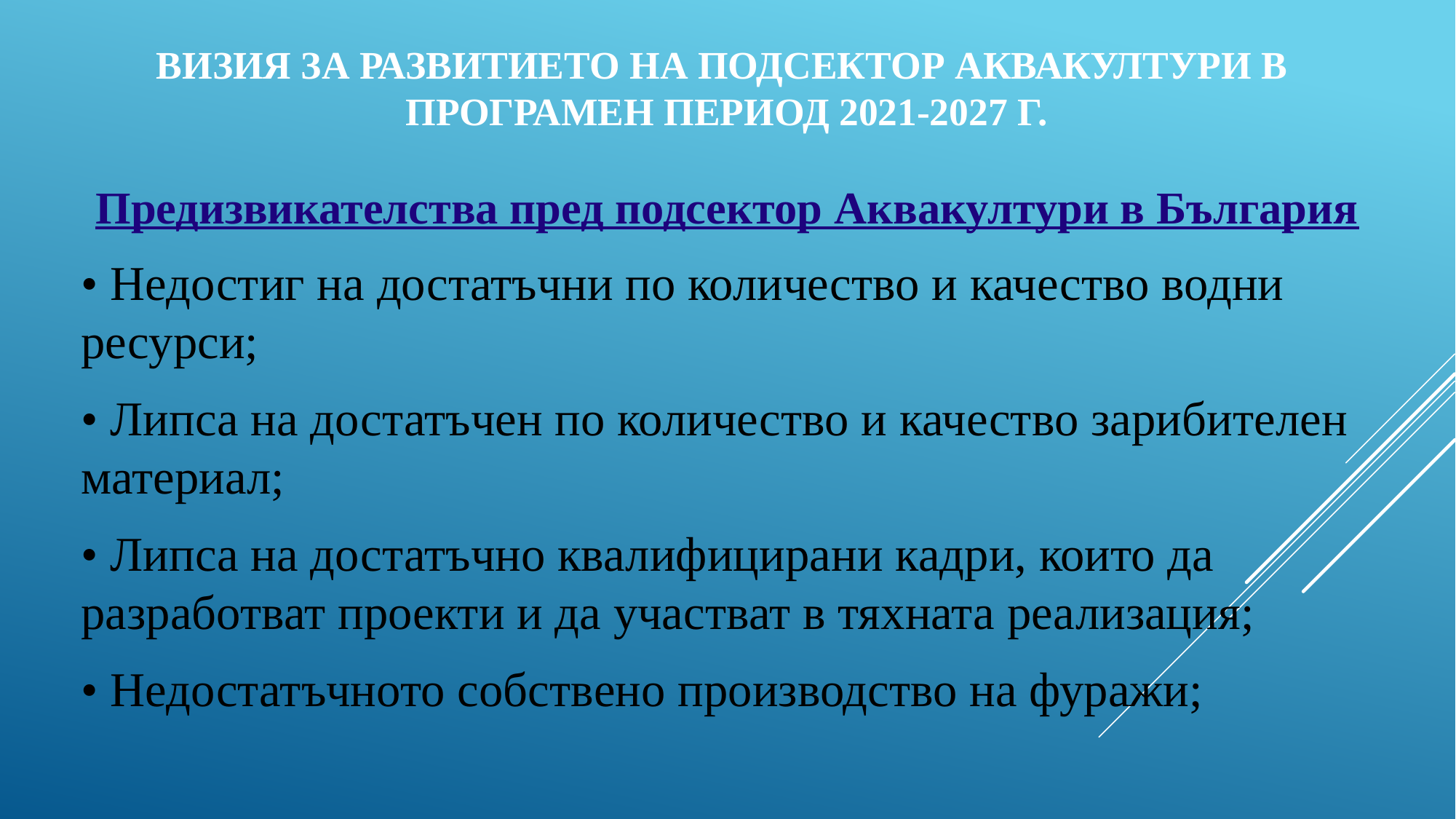

# ВИЗИЯ ЗА РАЗВИТИЕТО НА ПОДСЕКТОР АКВАКУЛТУРИ В  ПРОГРАМЕН ПЕРИОД 2021-2027 г.
Предизвикателства пред подсектор Аквакултури в България
• Недостиг на достатъчни по количество и качество водни ресурси;
• Липса на достатъчен по количество и качество зарибителен материал;
• Липса на достатъчно квалифицирани кадри, които да разработват проекти и да участват в тяхната реализация;
• Недостатъчното собствено производство на фуражи;